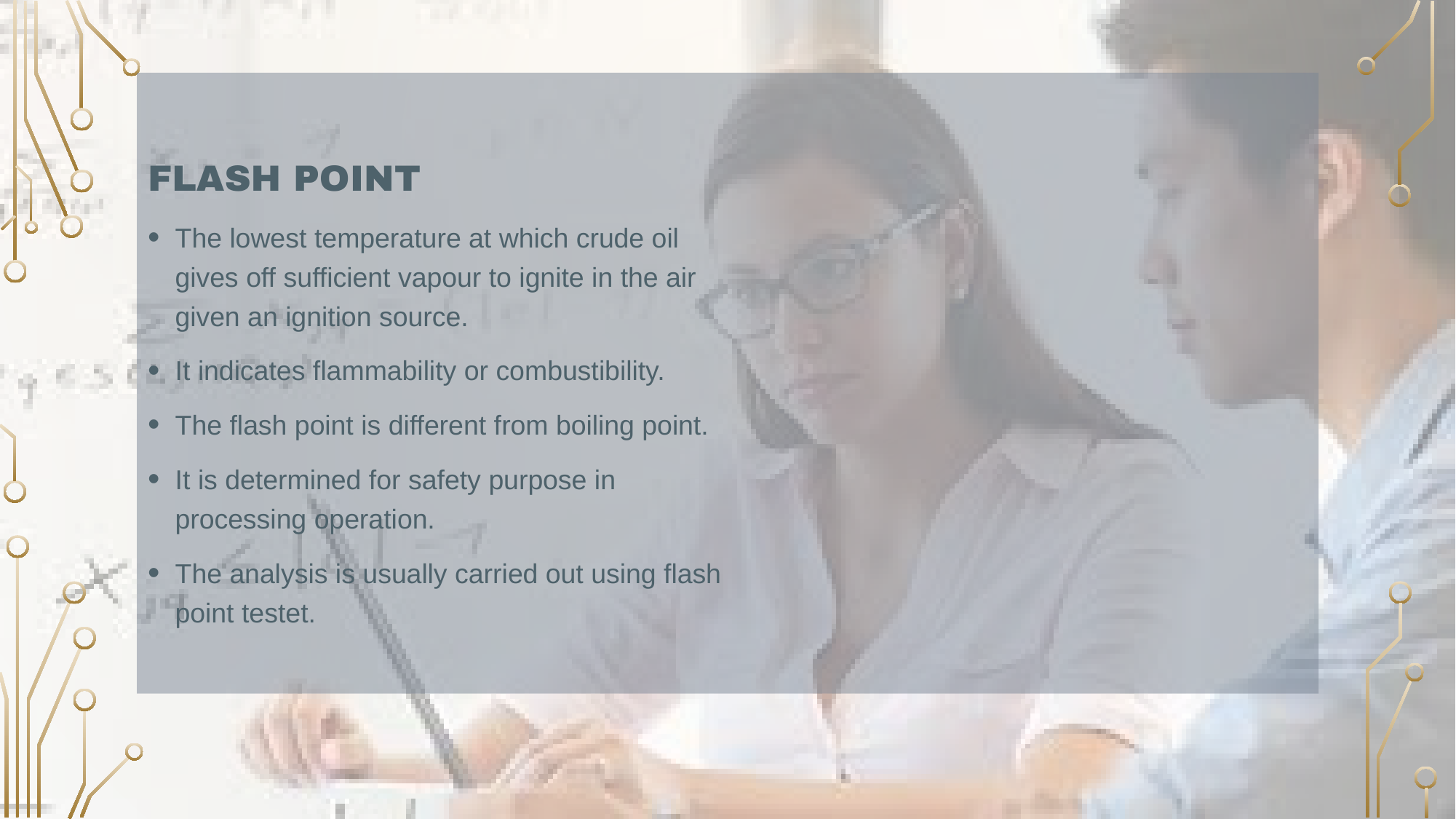

FLASH POINT
The lowest temperature at which crude oil gives off sufficient vapour to ignite in the air given an ignition source.
It indicates flammability or combustibility.
The flash point is different from boiling point.
It is determined for safety purpose in processing operation.
The analysis is usually carried out using flash point testet.